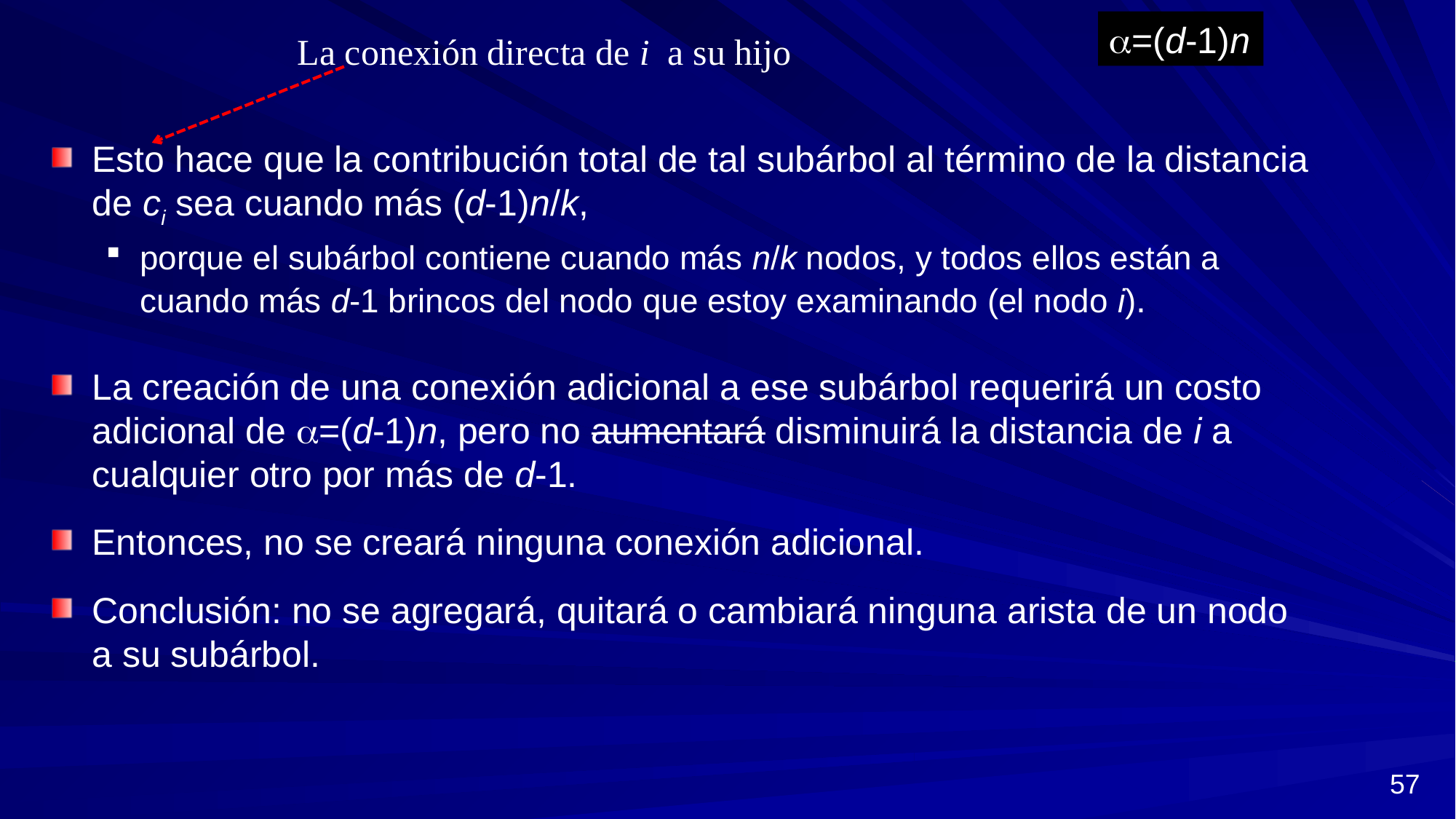

α=(d-1)n
La conexión directa de i  a su hijo
Esto hace que la contribución total de tal subárbol al término de la distancia de ci sea cuando más (d-1)n/k,
porque el subárbol contiene cuando más n/k nodos, y todos ellos están a cuando más d-1 brincos del nodo que estoy examinando (el nodo i).

La creación de una conexión adicional a ese subárbol requerirá un costo adicional de α=(d-1)n, pero no aumentará disminuirá la distancia de i a cualquier otro por más de d-1.

Entonces, no se creará ninguna conexión adicional.

Conclusión: no se agregará, quitará o cambiará ninguna arista de un nodo a su subárbol.
57